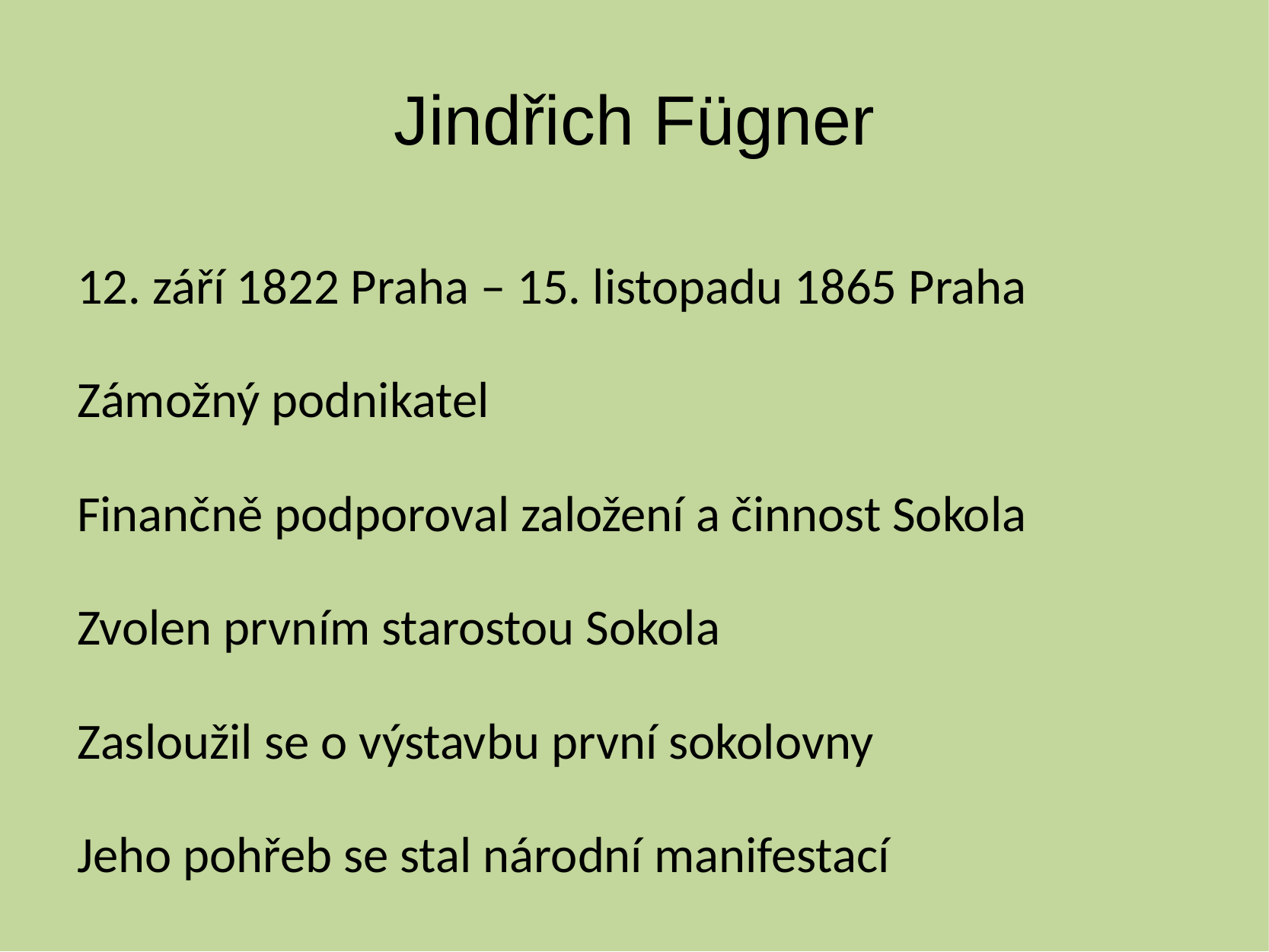

# Jindřich Fügner
12. září 1822 Praha – 15. listopadu 1865 Praha
Zámožný podnikatel
Finančně podporoval založení a činnost Sokola
Zvolen prvním starostou Sokola
Zasloužil se o výstavbu první sokolovny
Jeho pohřeb se stal národní manifestací